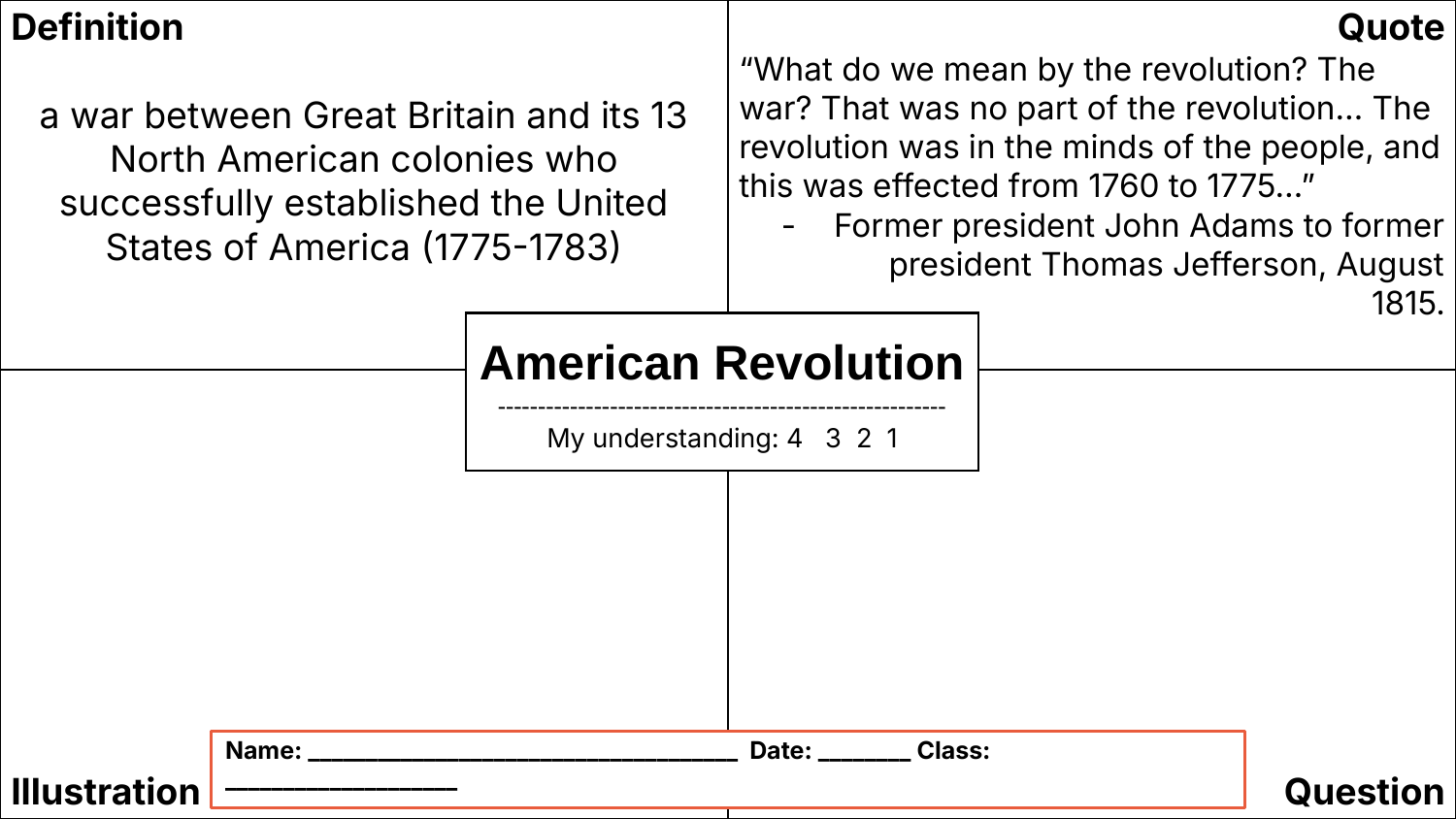

| Definition a war between Great Britain and its 13 North American colonies who successfully established the United States of America (1775-1783) | Quote “What do we mean by the revolution? The war? That was no part of the revolution… The revolution was in the minds of the people, and this was effected from 1760 to 1775…” Former president John Adams to former president Thomas Jefferson, August 1815. |
| --- | --- |
| Illustration | Question |
American Revolution
--------------------------------------------------------
My understanding: 4   3  2  1
Name: _____________________________________  Date: ________ Class: ____________________